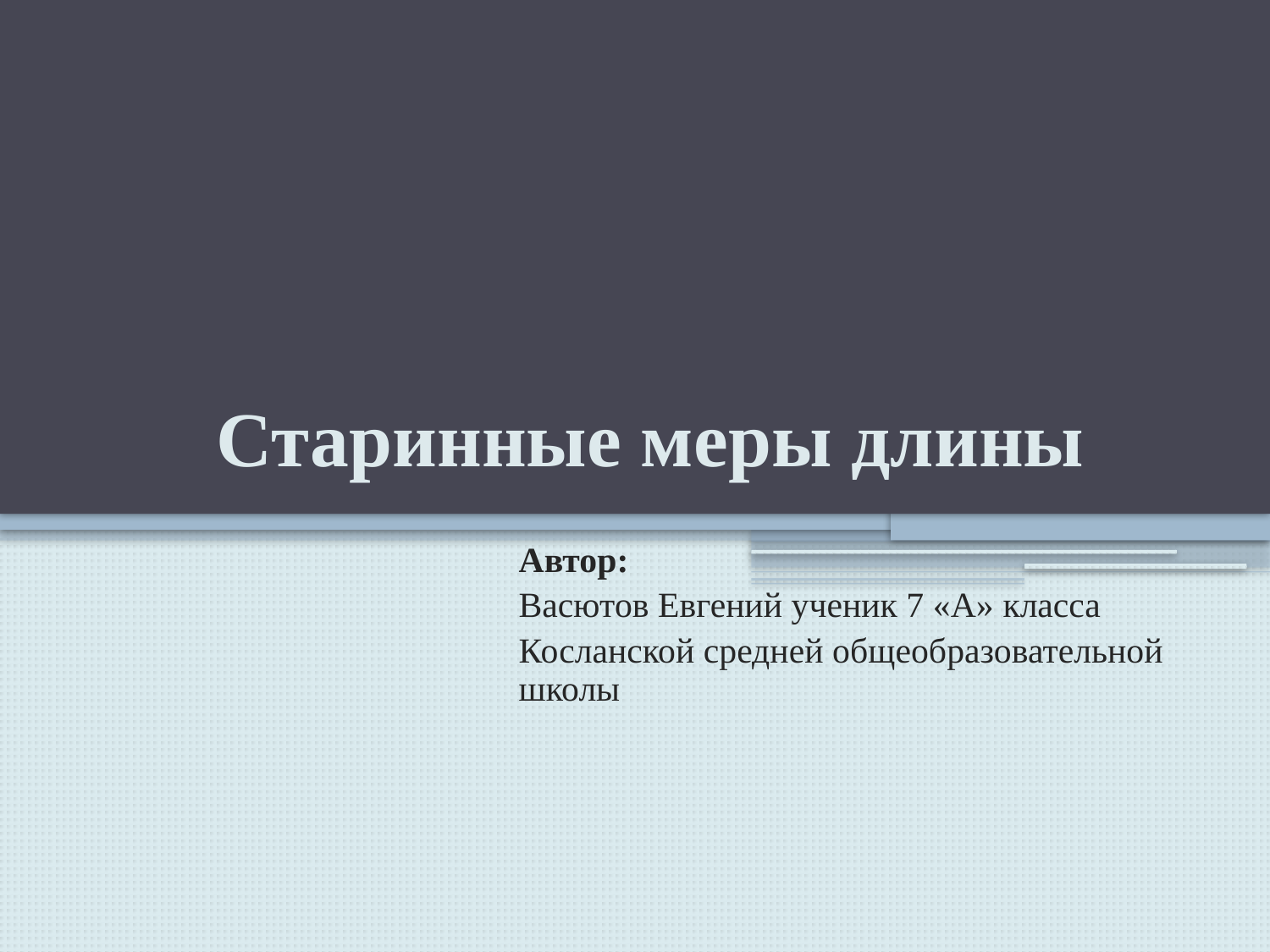

# Старинные меры длины
Автор:
Васютов Евгений ученик 7 «А» класса
Косланской средней общеобразовательной школы